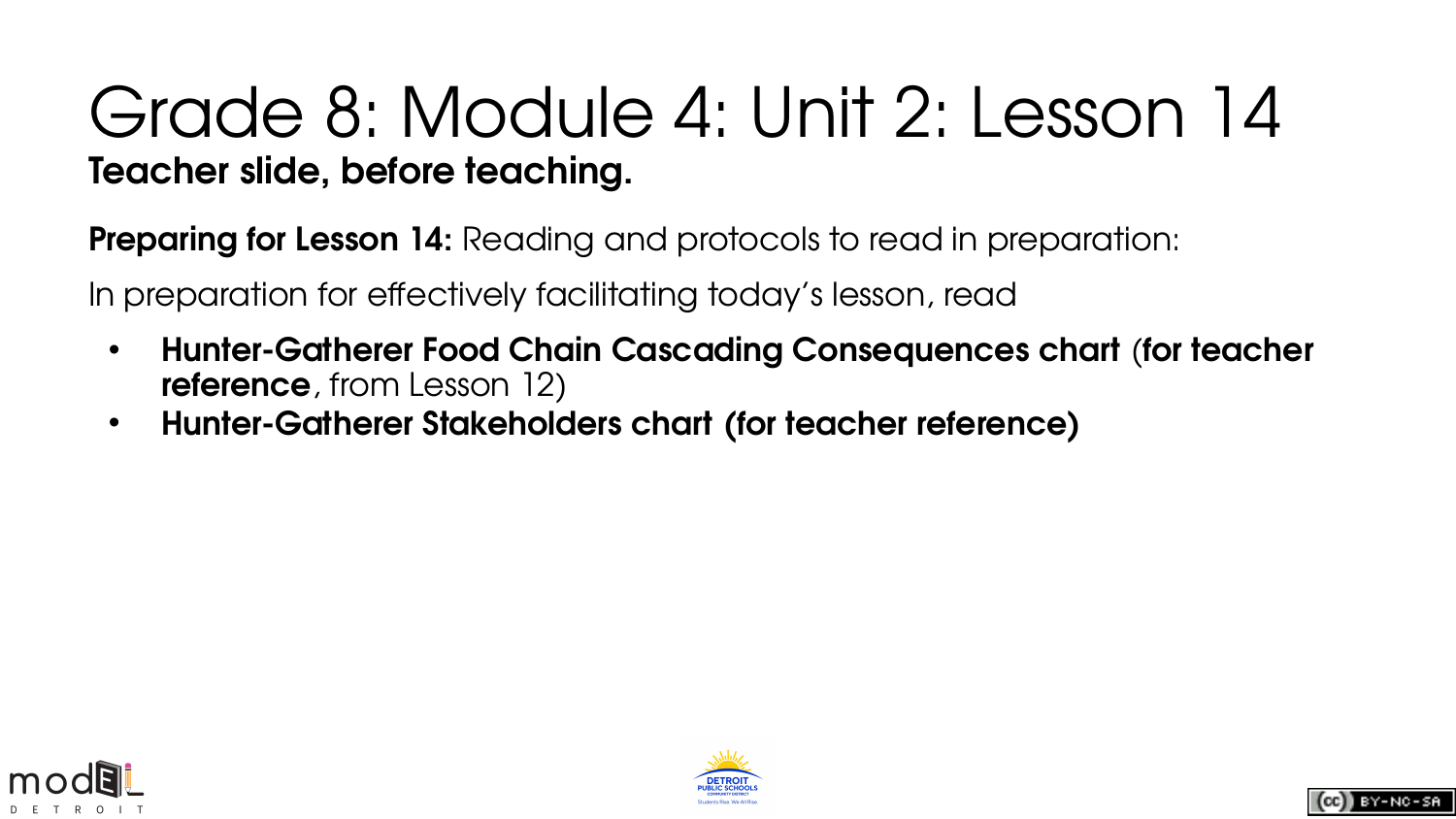

# Grade 8: Module 4: Unit 2: Lesson 14
Teacher slide, before teaching.

Preparing for Lesson 14: Reading and protocols to read in preparation:
In preparation for effectively facilitating today’s lesson, read
Hunter-Gatherer Food Chain Cascading Consequences chart (for teacher reference, from Lesson 12)
Hunter-Gatherer Stakeholders chart (for teacher reference)